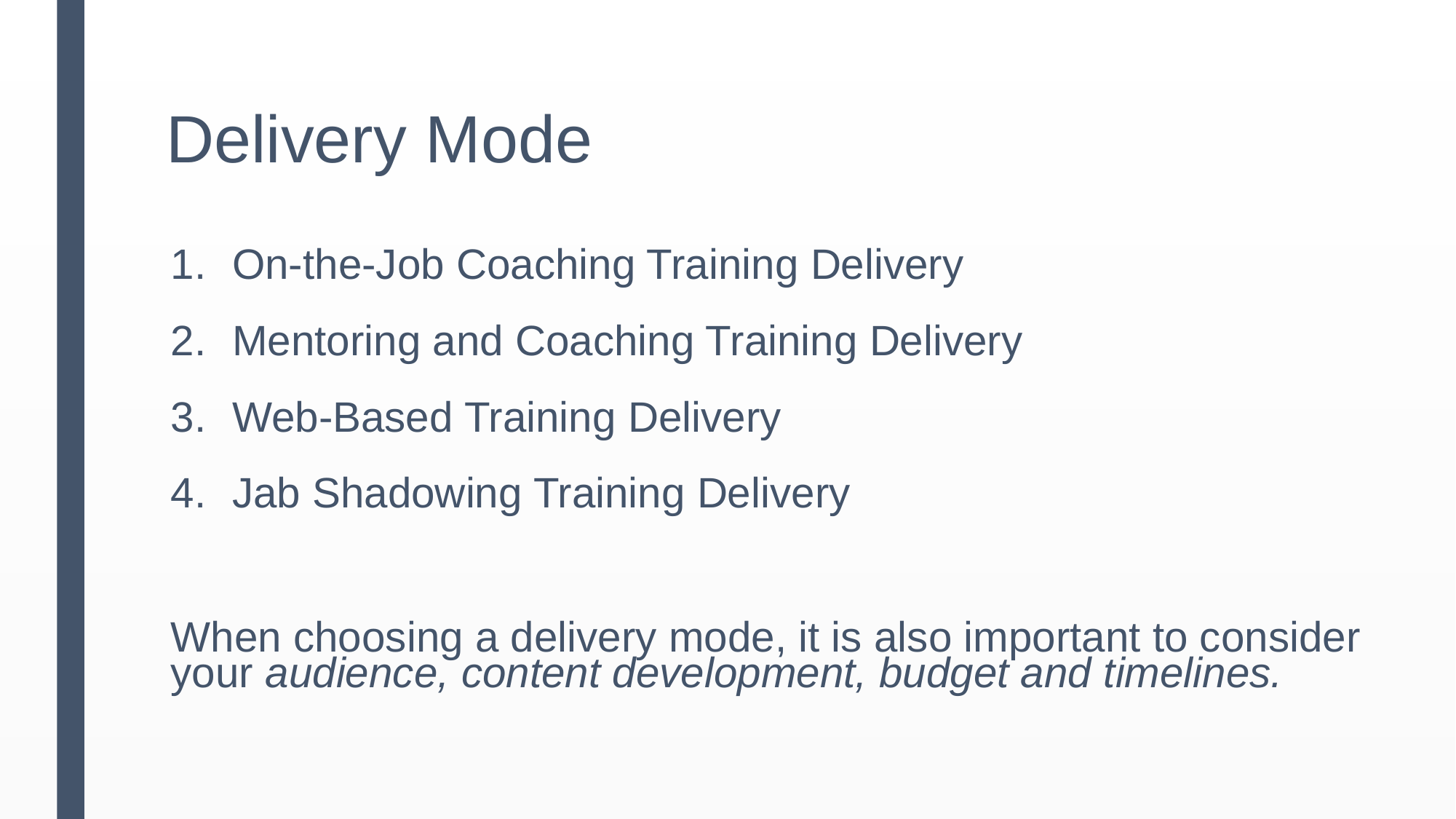

# Delivery Mode
On-the-Job Coaching Training Delivery
Mentoring and Coaching Training Delivery
Web-Based Training Delivery
Jab Shadowing Training Delivery

When choosing a delivery mode, it is also important to consider your audience, content development, budget and timelines.